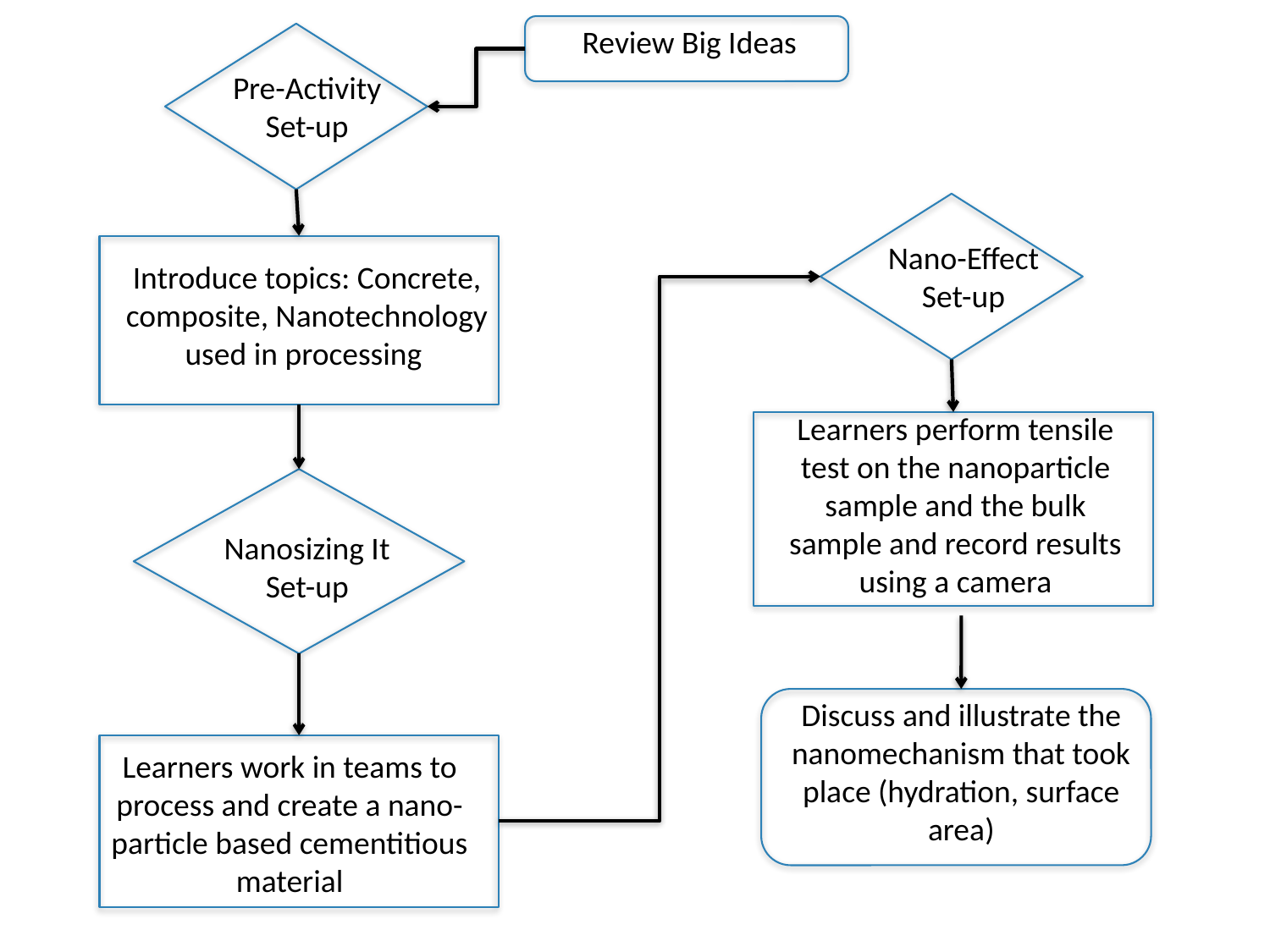

Review Big Ideas

Pre-Activity
Set-up

Nano-Effect
Set-up

Introduce topics: Concrete, composite, Nanotechnology used in processing
Learners perform tensile test on the nanoparticle sample and the bulk sample and record results using a camera

Nanosizing It
Set-up

Discuss and illustrate the nanomechanism that took place (hydration, surface area)

Learners work in teams to process and create a nano-particle based cementitious material